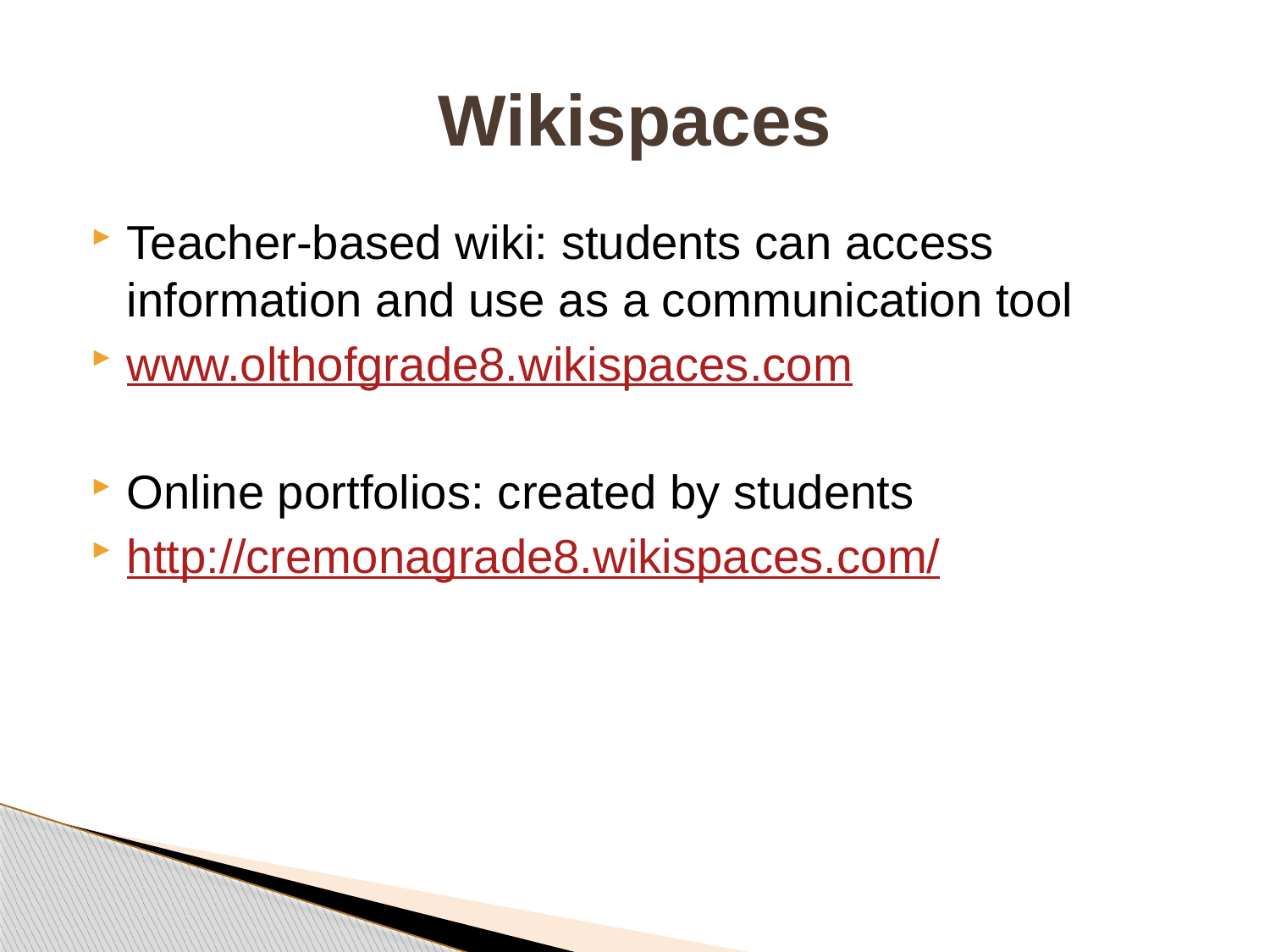

# Wikispaces
Teacher-based wiki: students can access information and use as a communication tool
www.olthofgrade8.wikispaces.com

Online portfolios: created by students
http://cremonagrade8.wikispaces.com/